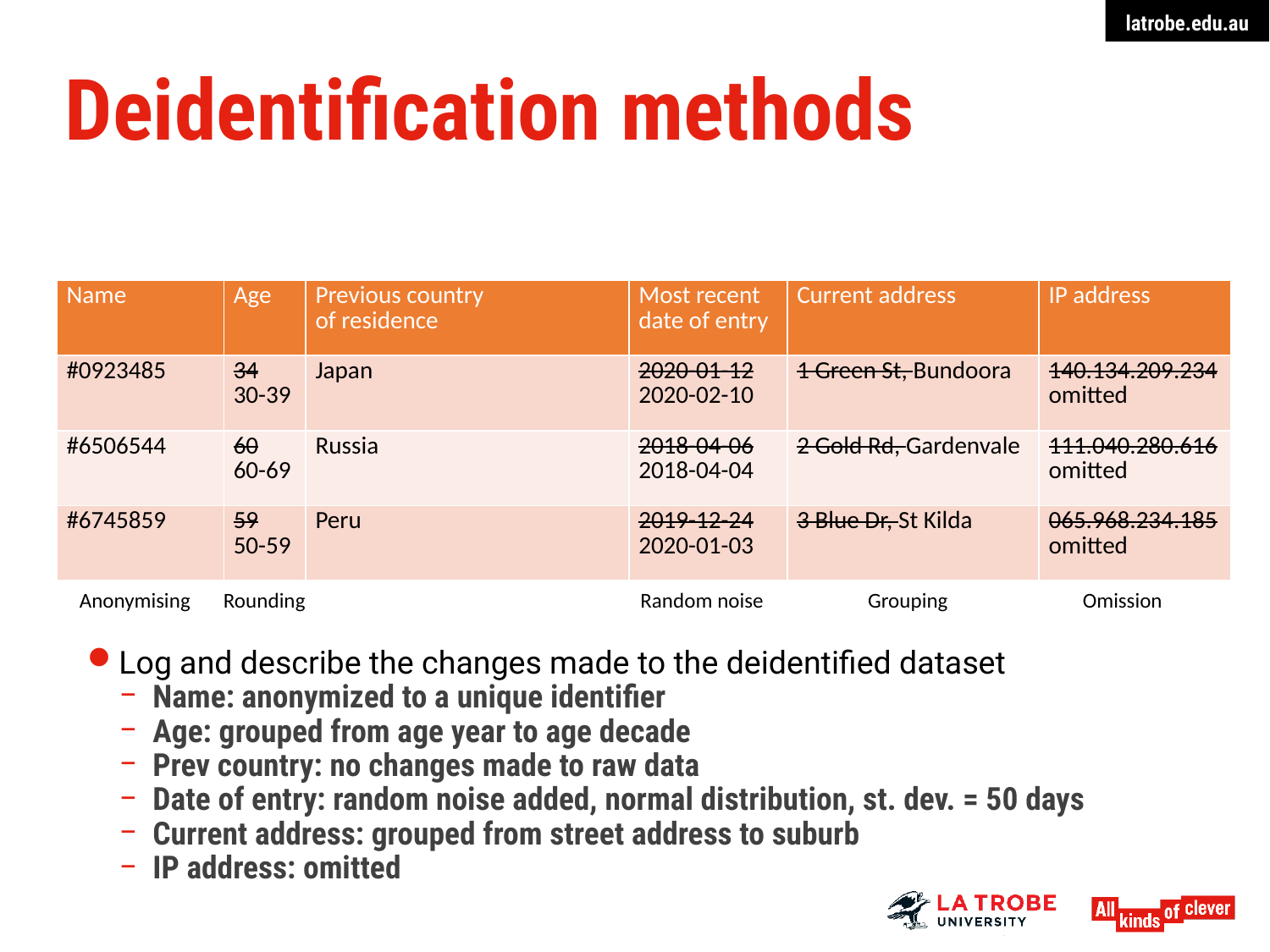

Deidentification methods
| Name | Age | Previous country of residence | Most recent date of entry | Current address | IP address |
| --- | --- | --- | --- | --- | --- |
| #0923485 | 34 30-39 | Japan | 2020-01-12 2020-02-10 | 1 Green St, Bundoora | 140.134.209.234 omitted |
| #6506544 | 60 60-69 | Russia | 2018-04-06 2018-04-04 | 2 Gold Rd, Gardenvale | 111.040.280.616 omitted |
| #6745859 | 59 50-59 | Peru | 2019-12-24 2020-01-03 | 3 Blue Dr, St Kilda | 065.968.234.185 omitted |
Rounding
Random noise
Grouping
Omission
Anonymising
Log and describe the changes made to the deidentified dataset
Name: anonymized to a unique identifier
Age: grouped from age year to age decade
Prev country: no changes made to raw data
Date of entry: random noise added, normal distribution, st. dev. = 50 days
Current address: grouped from street address to suburb
IP address: omitted